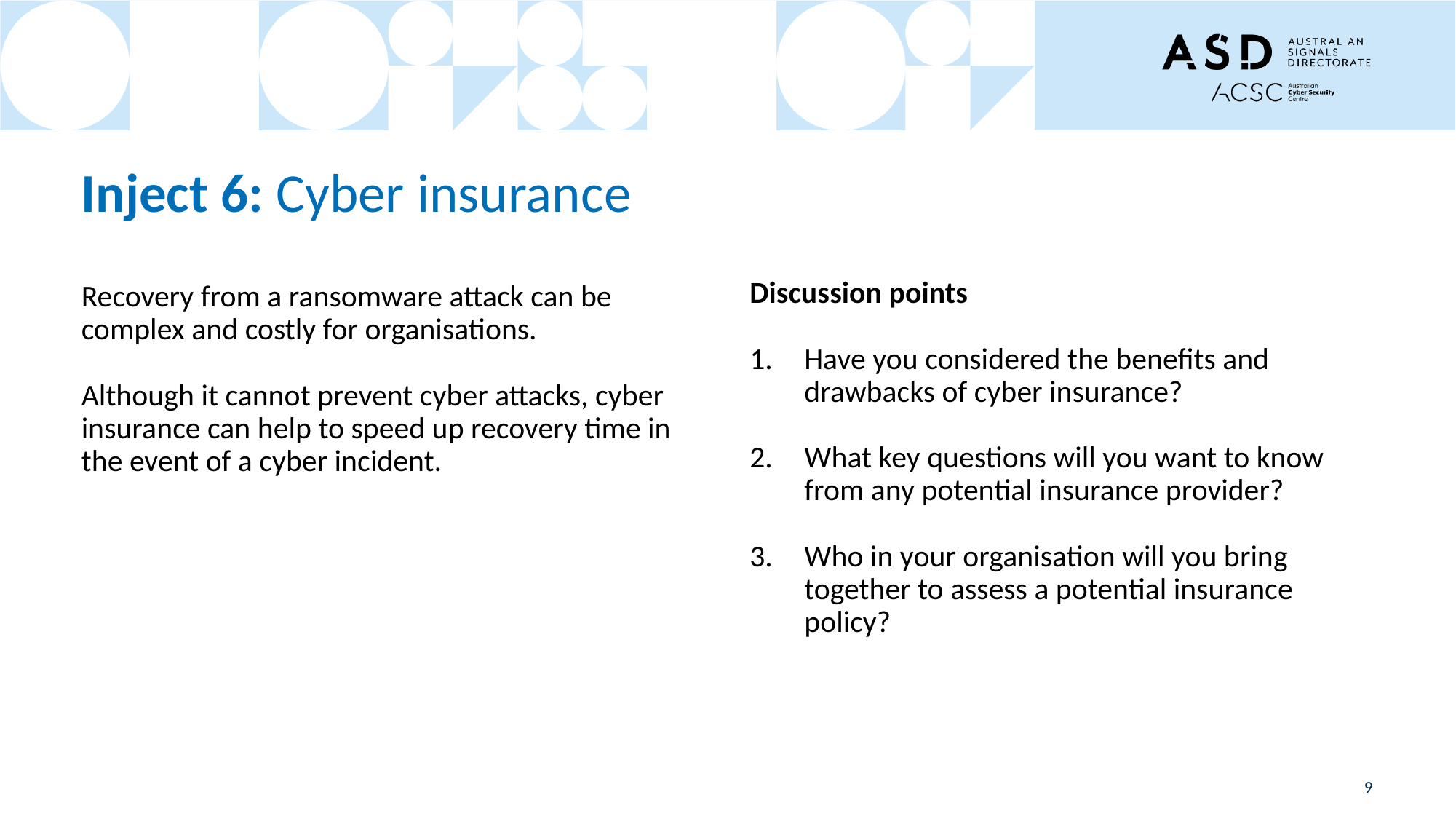

# Inject 6: Cyber insurance
Discussion points
Have you considered the benefits and drawbacks of cyber insurance?
What key questions will you want to know from any potential insurance provider?
Who in your organisation will you bring together to assess a potential insurance policy?
Recovery from a ransomware attack can be complex and costly for organisations.
Although it cannot prevent cyber attacks, cyber insurance can help to speed up recovery time in the event of a cyber incident.
9